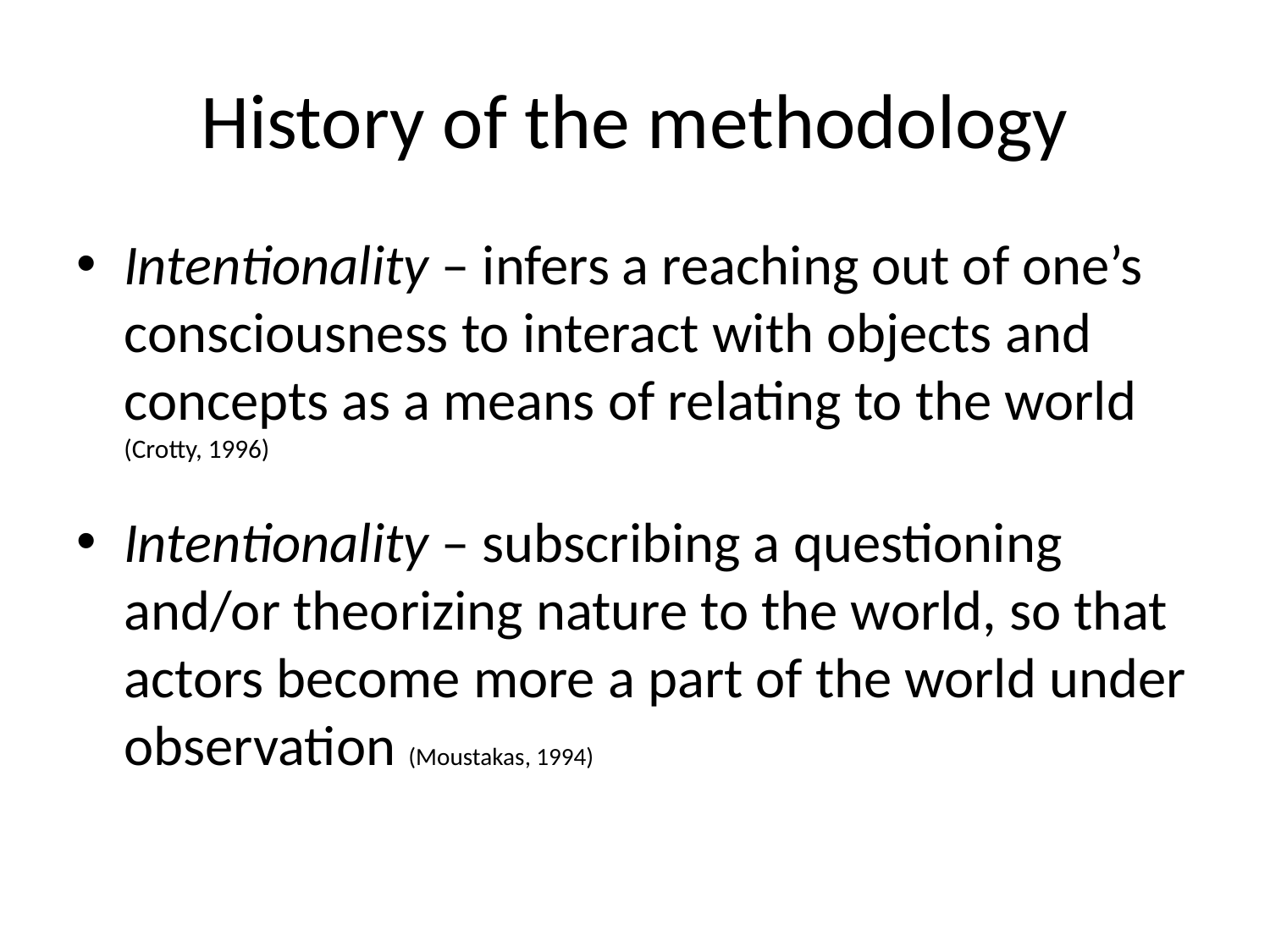

# History of the methodology
Intentionality – infers a reaching out of one’s consciousness to interact with objects and concepts as a means of relating to the world (Crotty, 1996)
Intentionality – subscribing a questioning and/or theorizing nature to the world, so that actors become more a part of the world under observation (Moustakas, 1994)